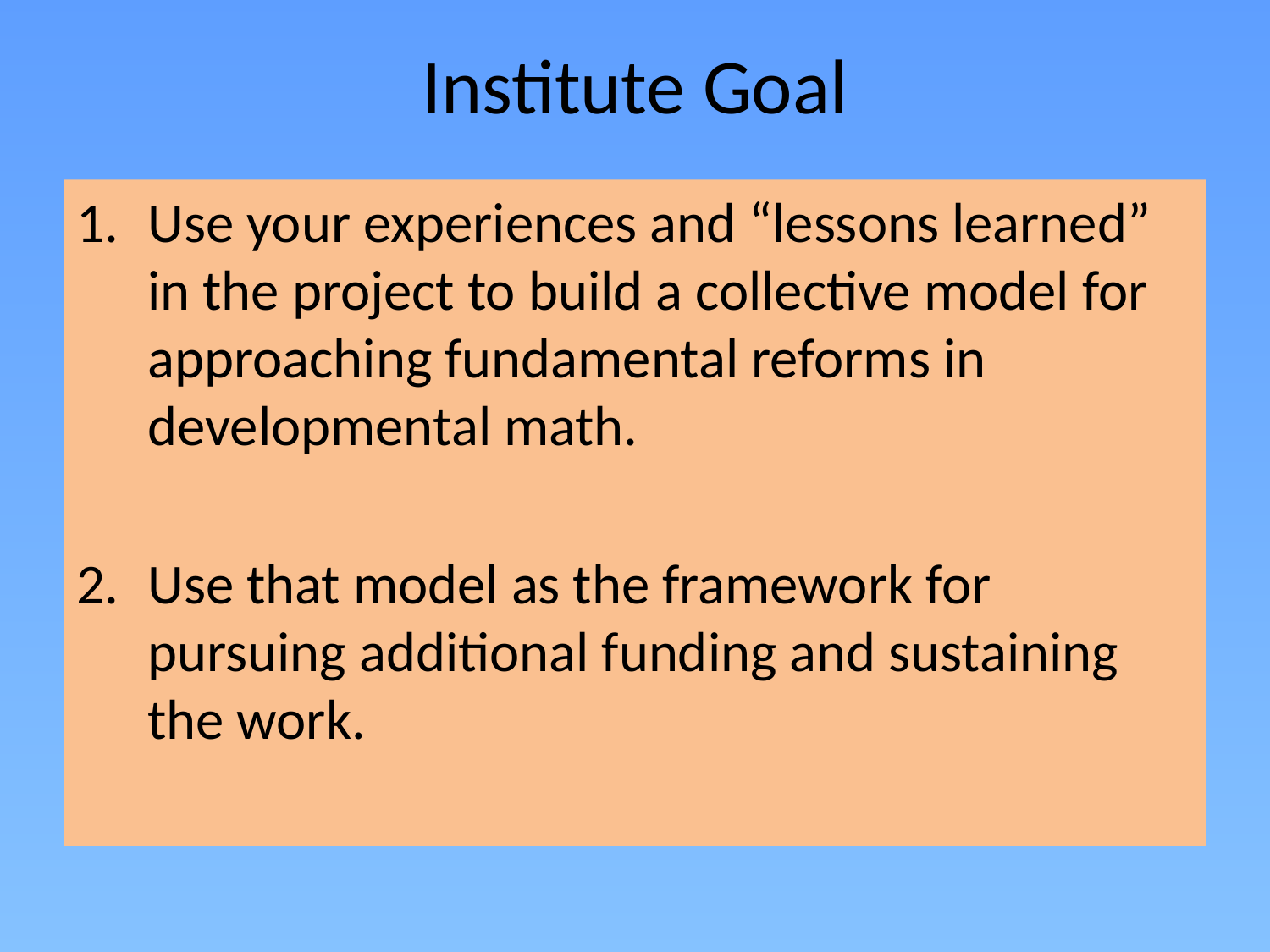

# Institute Goal
Use your experiences and “lessons learned” in the project to build a collective model for approaching fundamental reforms in developmental math.

Use that model as the framework for pursuing additional funding and sustaining the work.